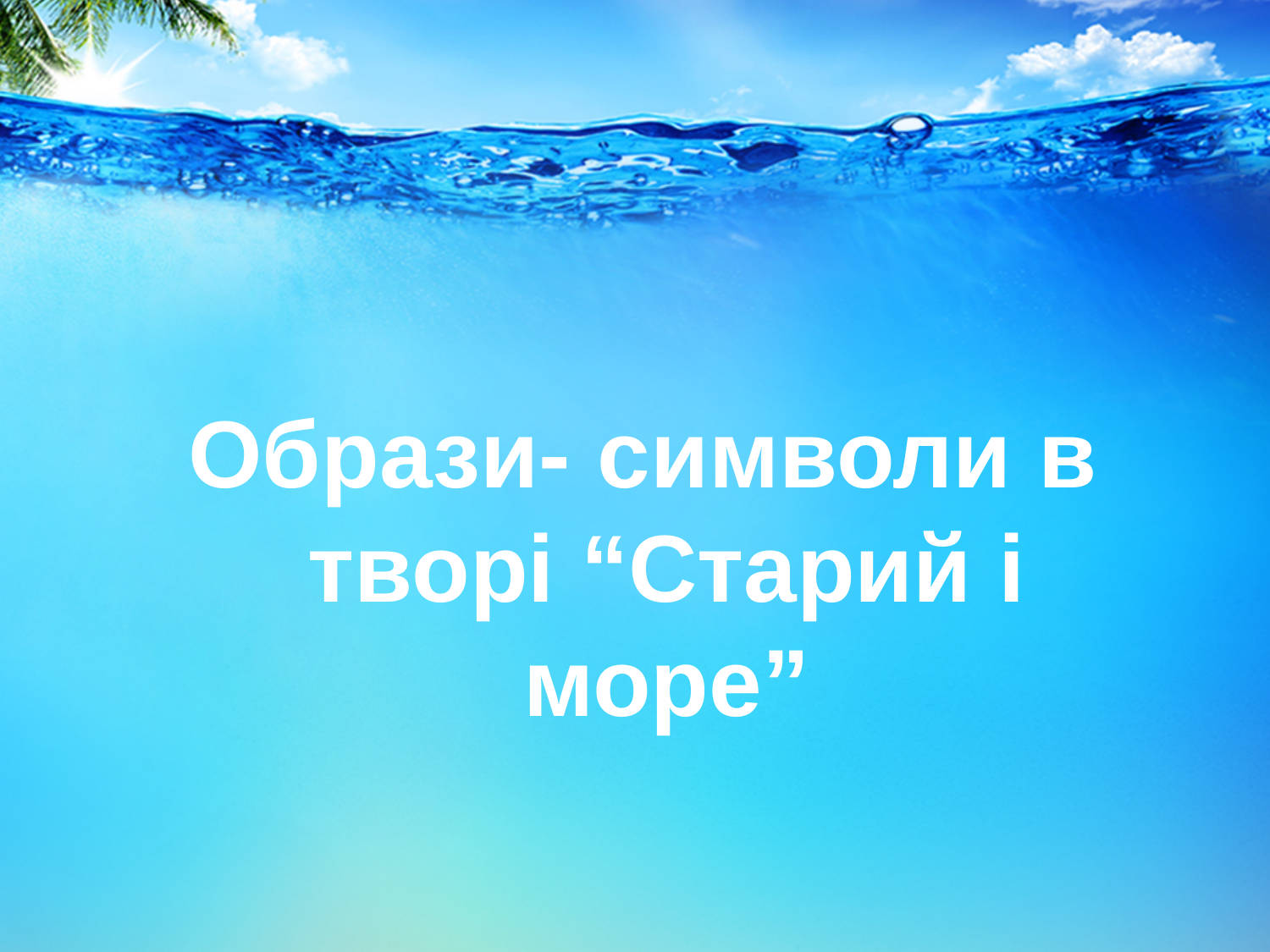

Образи- символи в творі “Старий і море”